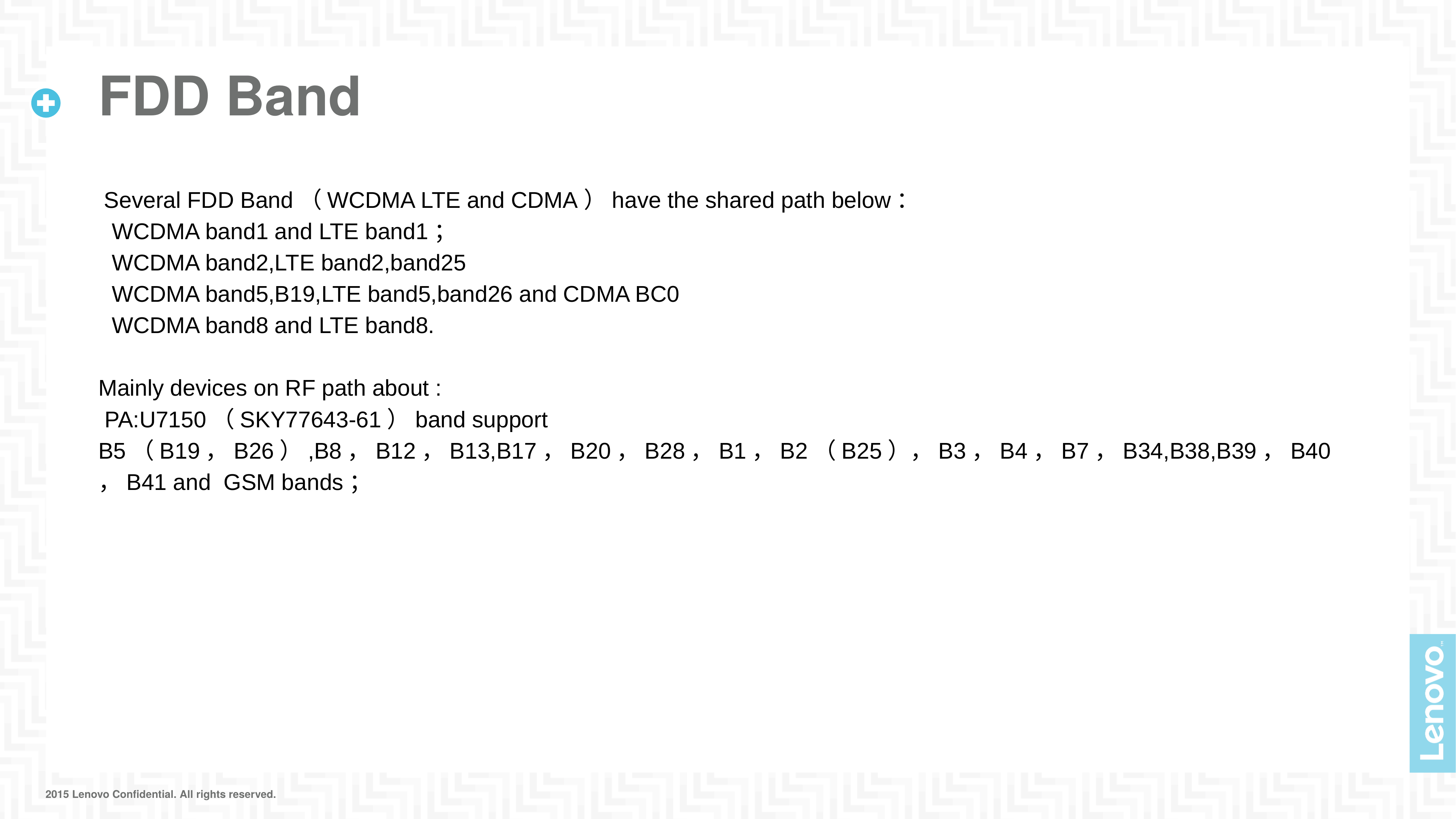

# FDD Band
 Several FDD Band（WCDMA LTE and CDMA）have the shared path below：
WCDMA band1 and LTE band1；
WCDMA band2,LTE band2,band25
WCDMA band5,B19,LTE band5,band26 and CDMA BC0
WCDMA band8 and LTE band8.

Mainly devices on RF path about :
 PA:U7150（SKY77643-61）band support B5（B19，B26）,B8，B12，B13,B17，B20，B28，B1，B2（B25），B3，B4，B7，B34,B38,B39，B40，B41 and  GSM bands；